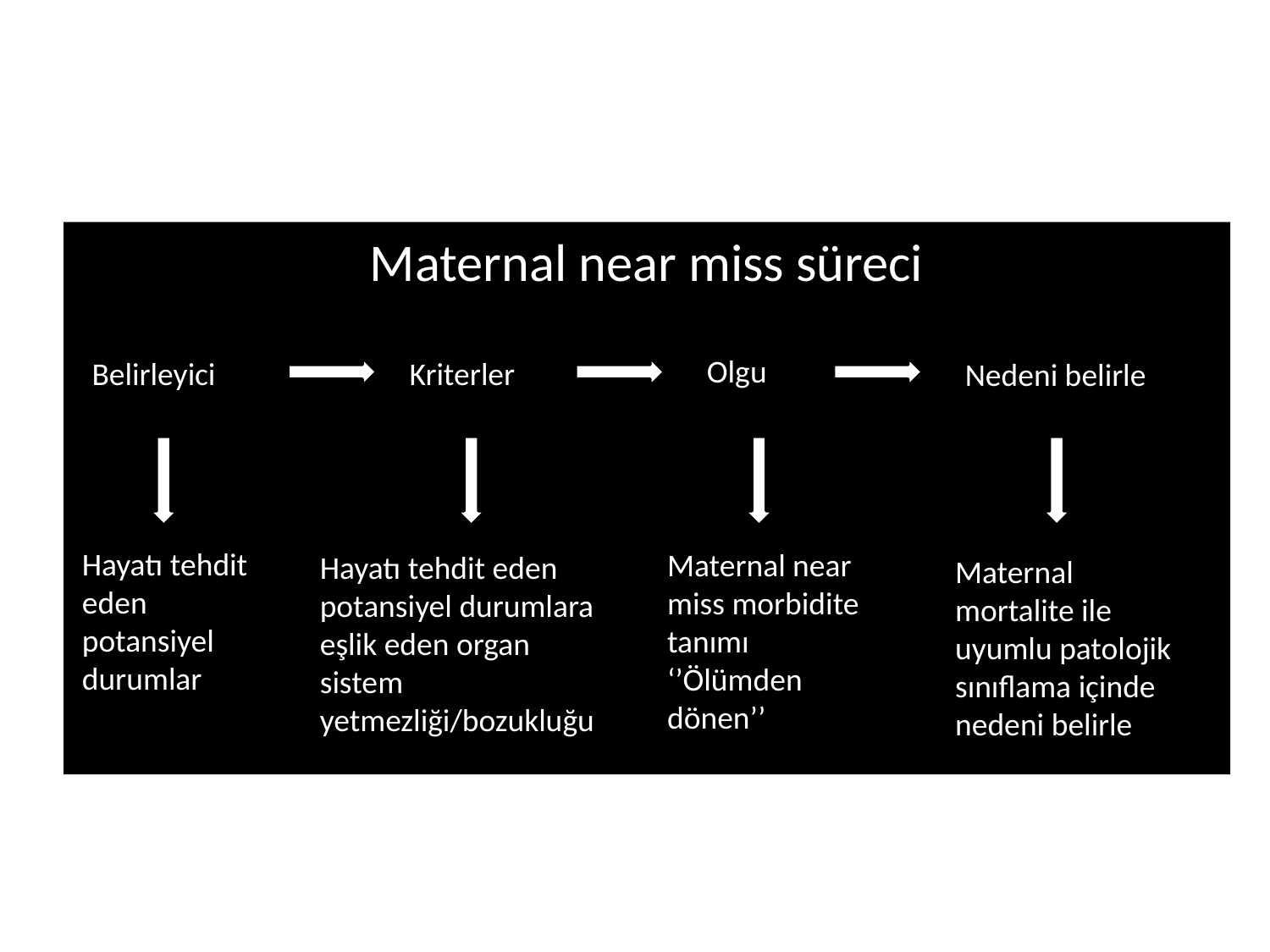

#
Maternal near miss süreci
Olgu
Belirleyici
Kriterler
Nedeni belirle

Hayatı tehdit eden potansiyel durumlar
Maternal near miss morbidite tanımı
‘’Ölümden dönen’’
Hayatı tehdit eden potansiyel durumlara eşlik eden organ sistem yetmezliği/bozukluğu
Maternal mortalite ile uyumlu patolojik sınıflama içinde nedeni belirle